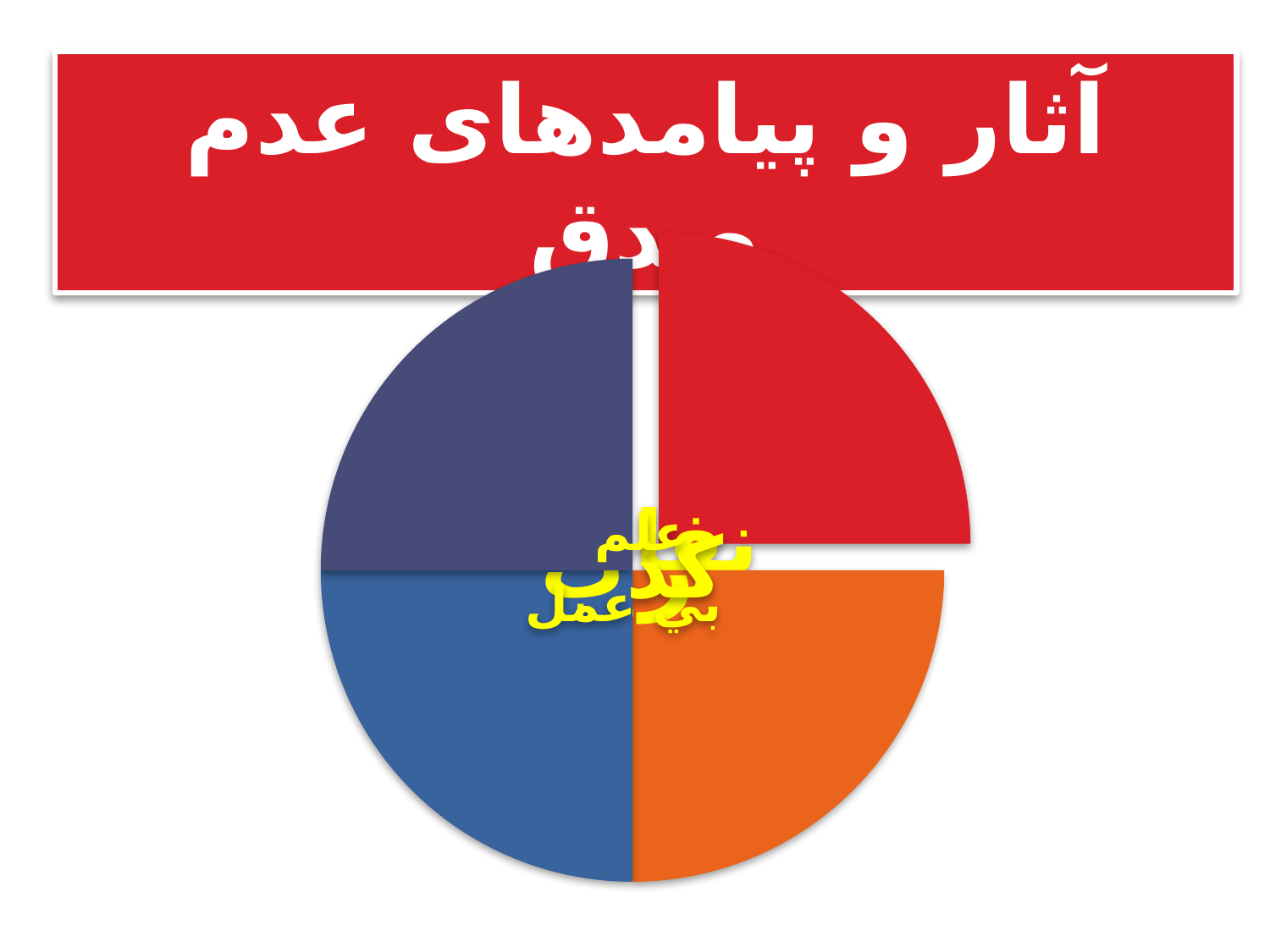

آثار و پیامدهای عدم صدق
نفاق
ريا
کذب
علم
 بي عمل